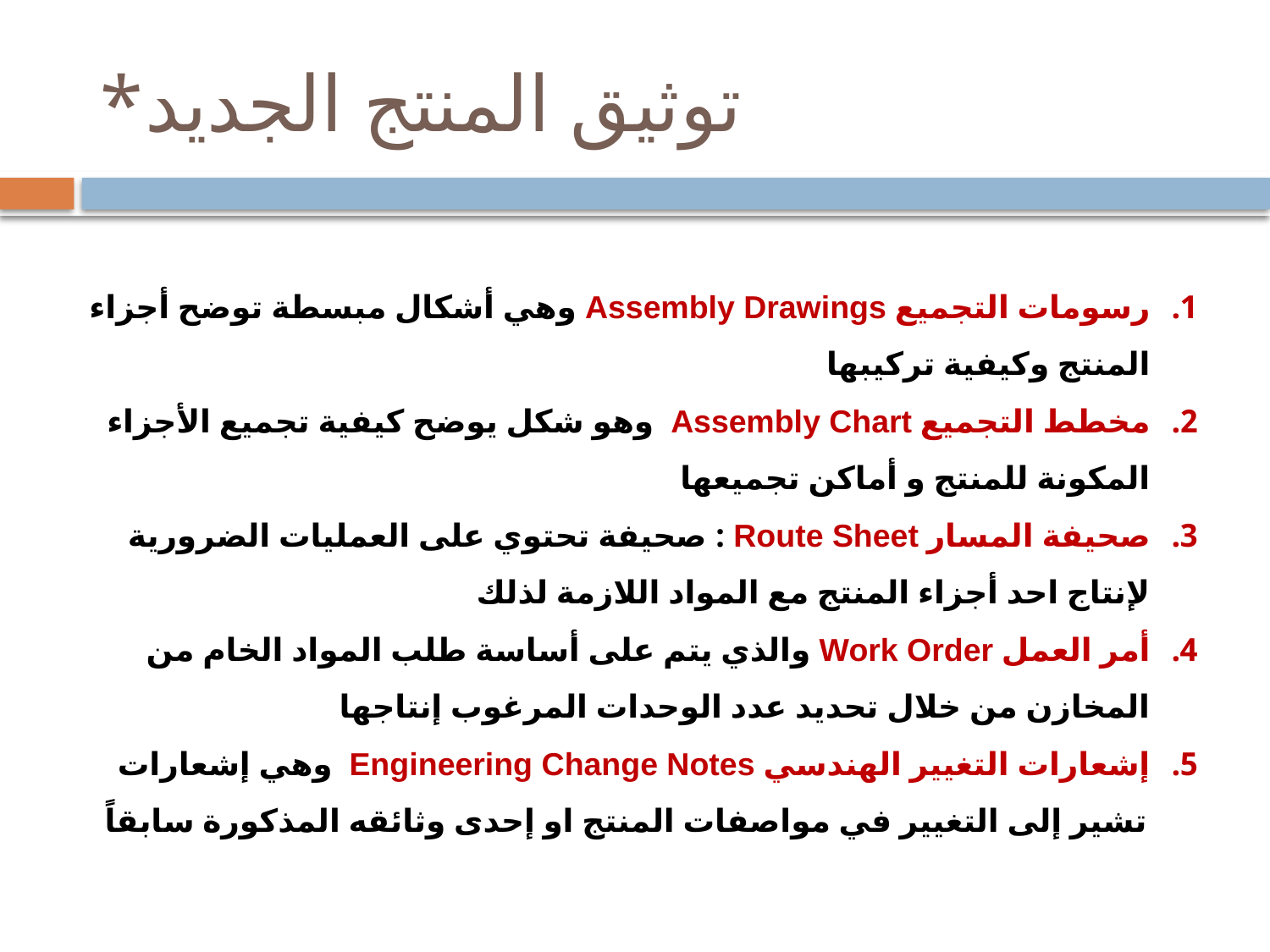

# توثيق المنتج الجديد*
رسومات التجميع Assembly Drawings وهي أشكال مبسطة توضح أجزاء المنتج وكيفية تركيبها
مخطط التجميع Assembly Chart  وهو شكل يوضح كيفية تجميع الأجزاء المكونة للمنتج و أماكن تجميعها
صحيفة المسار Route Sheet : صحيفة تحتوي على العمليات الضرورية لإنتاج احد أجزاء المنتج مع المواد اللازمة لذلك
أمر العمل Work Order والذي يتم على أساسة طلب المواد الخام من المخازن من خلال تحديد عدد الوحدات المرغوب إنتاجها
إشعارات التغيير الهندسي Engineering Change Notes  وهي إشعارات تشير إلى التغيير في مواصفات المنتج او إحدى وثائقه المذكورة سابقاً